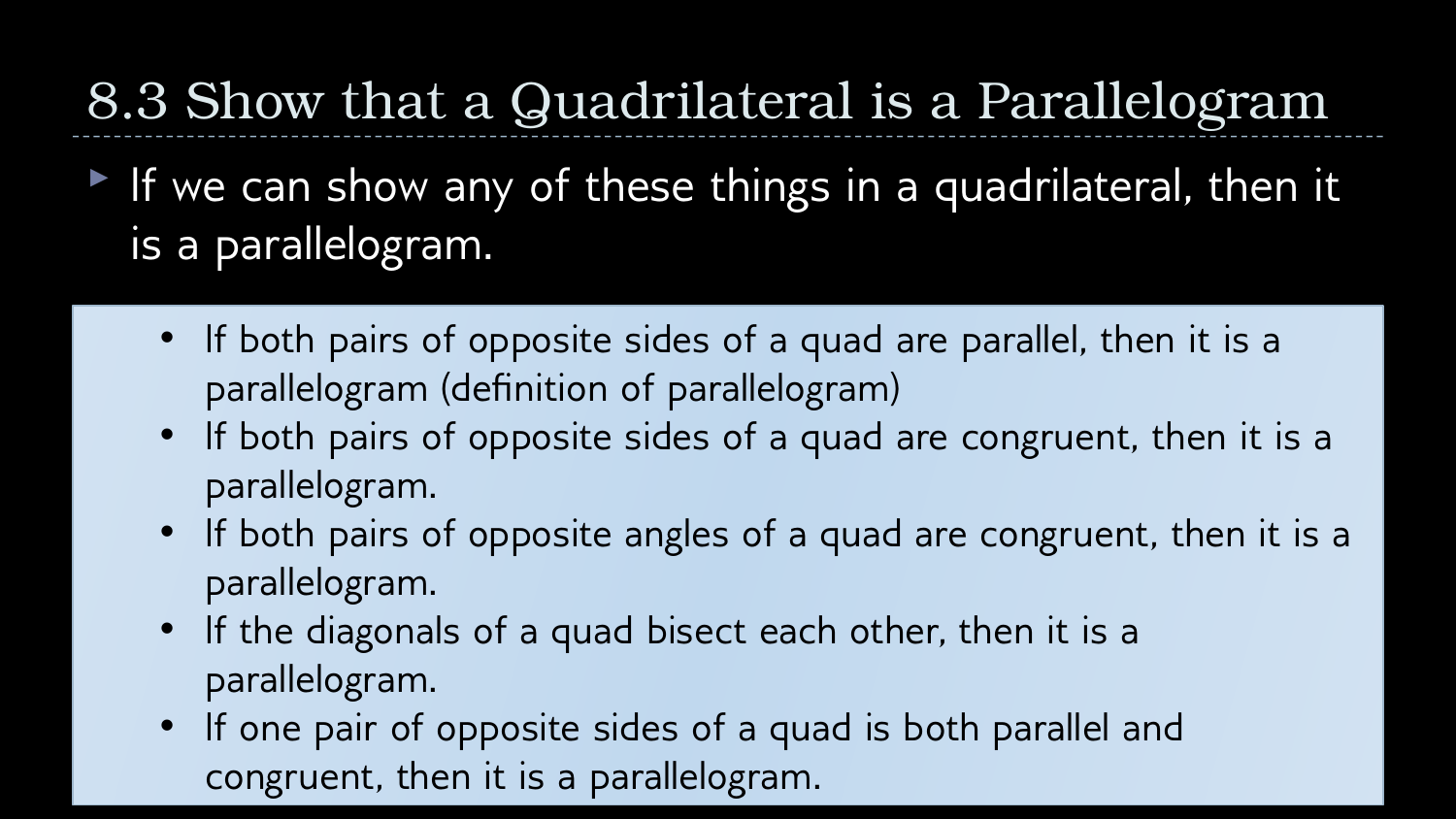

# 8.3 Show that a Quadrilateral is a Parallelogram
If we can show any of these things in a quadrilateral, then it is a parallelogram.

If both pairs of opposite sides of a quad are parallel, then it is a parallelogram (definition of parallelogram)
If both pairs of opposite sides of a quad are congruent, then it is a parallelogram.
If both pairs of opposite angles of a quad are congruent, then it is a parallelogram.
If the diagonals of a quad bisect each other, then it is a parallelogram.
If one pair of opposite sides of a quad is both parallel and congruent, then it is a parallelogram.